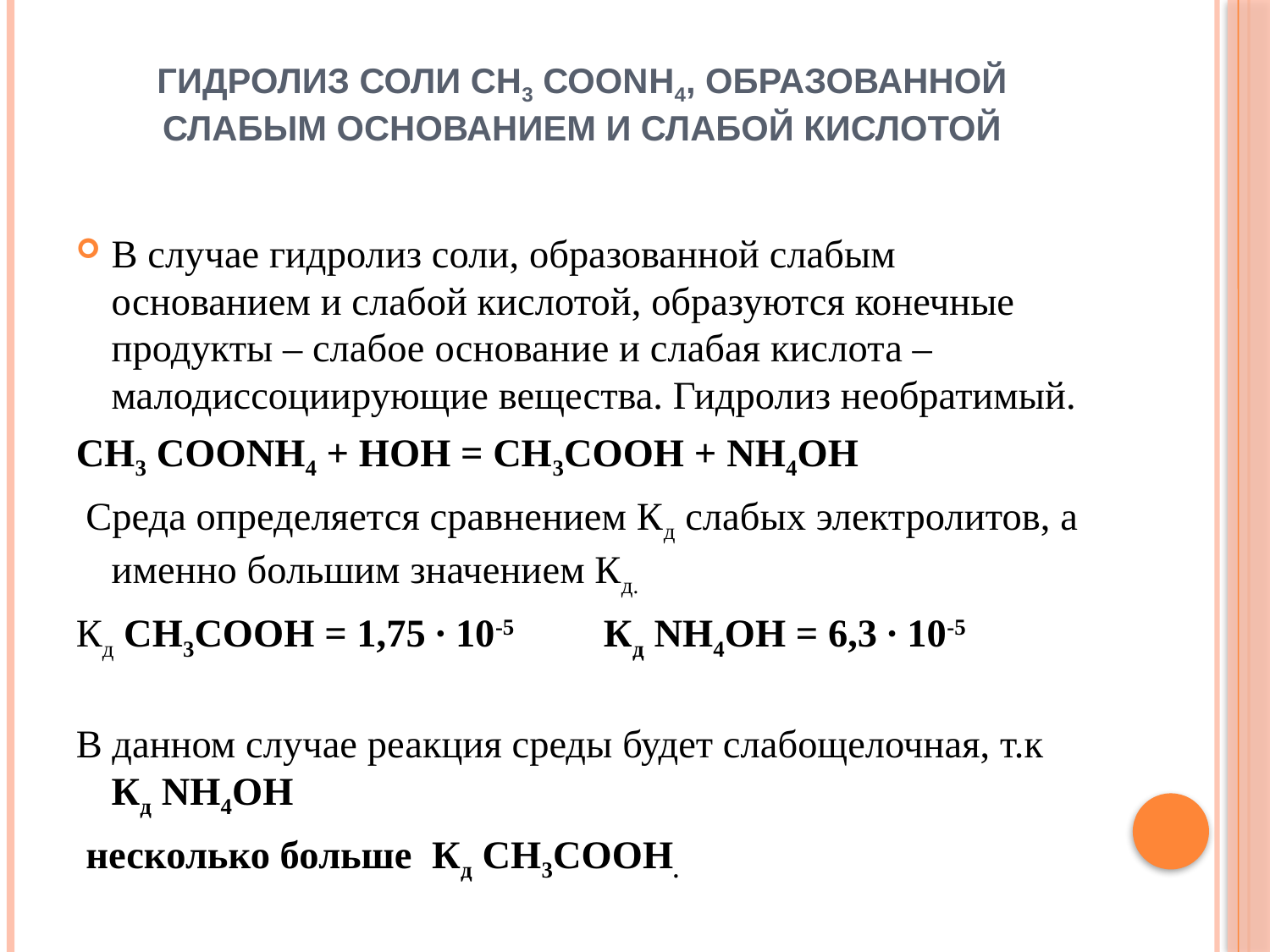

# Гидролиз соли СН3 СООNН4, образованной слабым основанием и слабой кислотой
В случае гидролиз соли, образованной слабым основанием и слабой кислотой, образуются конечные продукты – слабое основание и слабая кислота – малодиссоциирующие вещества. Гидролиз необратимый.
СН3 СООNН4 + НОН = СН3СООН + NН4ОН
 Среда определяется сравнением Кд слабых электролитов, а именно большим значением Кд.
Кд СН3СООН = 1,75 ∙ 10-5         Кд NН4ОН = 6,3 ∙ 10-5
В данном случае реакция среды будет слабощелочная, т.к Кд NН4ОН
 несколько больше  Кд СН3СООН.